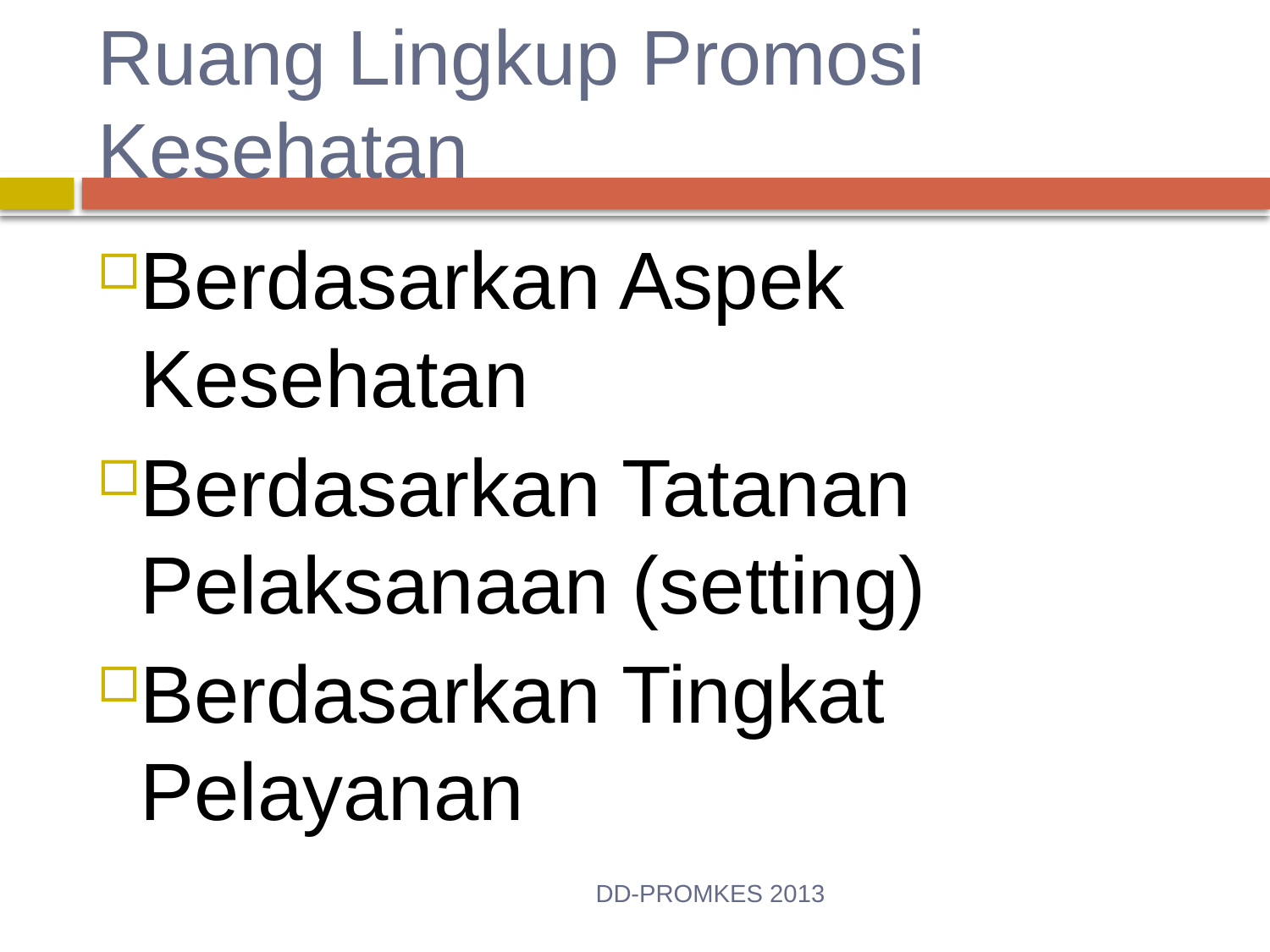

# Ruang Lingkup Promosi Kesehatan
Berdasarkan Aspek Kesehatan
Berdasarkan Tatanan Pelaksanaan (setting)
Berdasarkan Tingkat Pelayanan
DD-PROMKES 2013